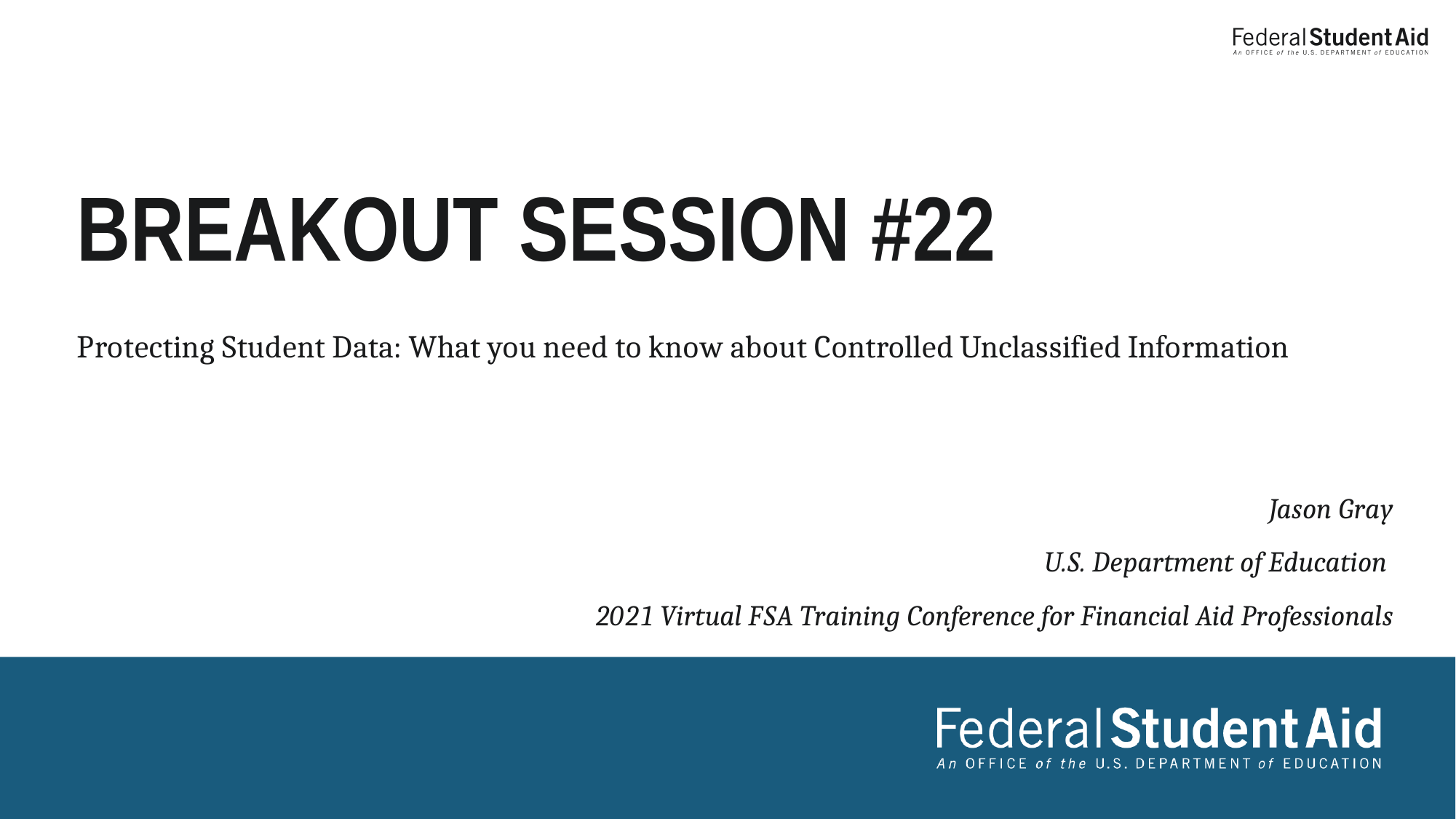

# Breakout Session #22
Protecting Student Data: What you need to know about Controlled Unclassified Information
Jason Gray
U.S. Department of Education
2021 Virtual FSA Training Conference for Financial Aid Professionals